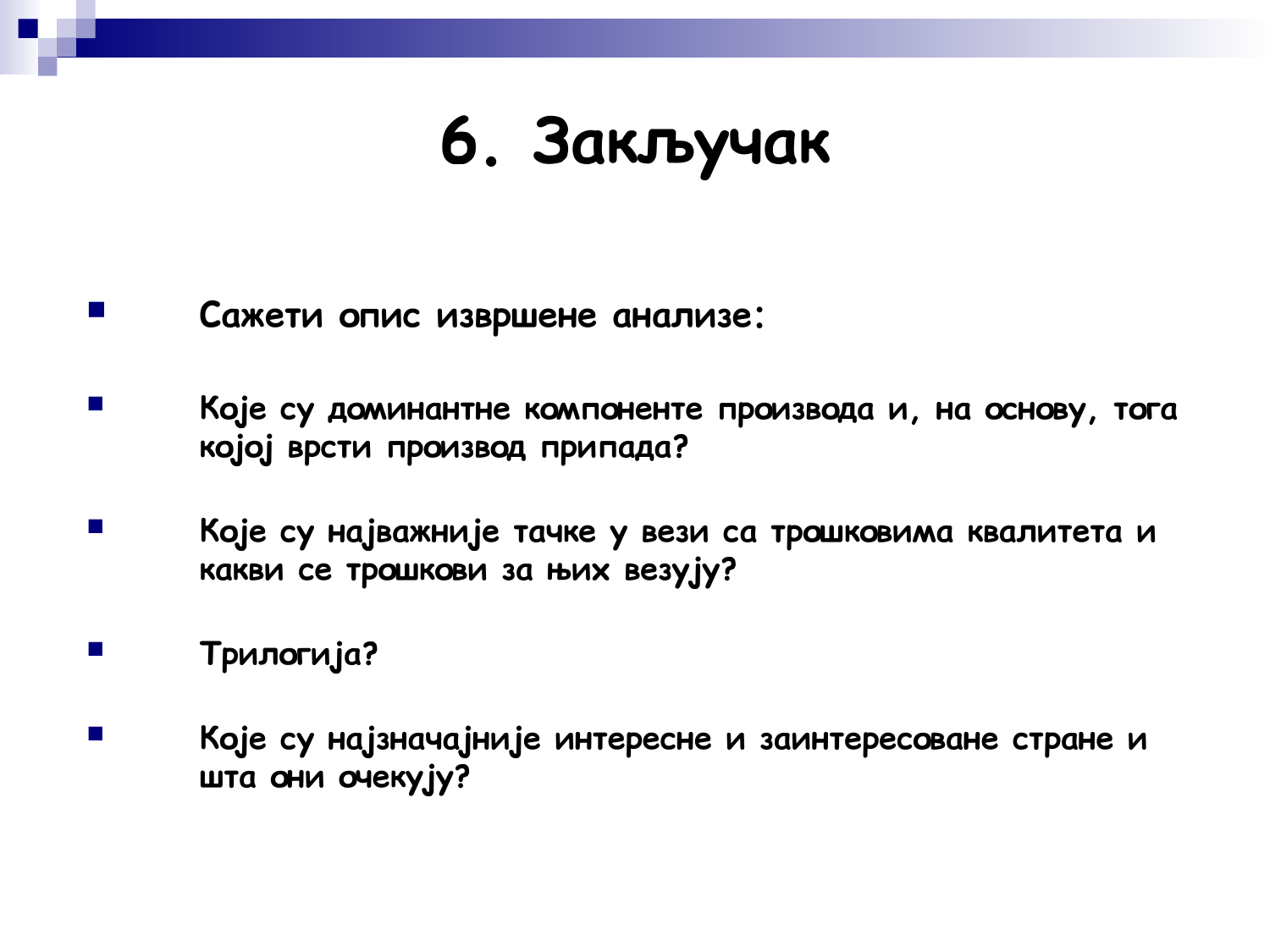

# 6. Закључак
Сажети опис извршене анализе:

Које су доминантне компоненте производа и, на основу, тога којој врсти производ припада?

Које су најважније тачке у вези са трошковима квалитета и какви се трошкови за њих везују?

Трилогија?

Које су најзначајније интересне и заинтересоване стране и шта они очекују?